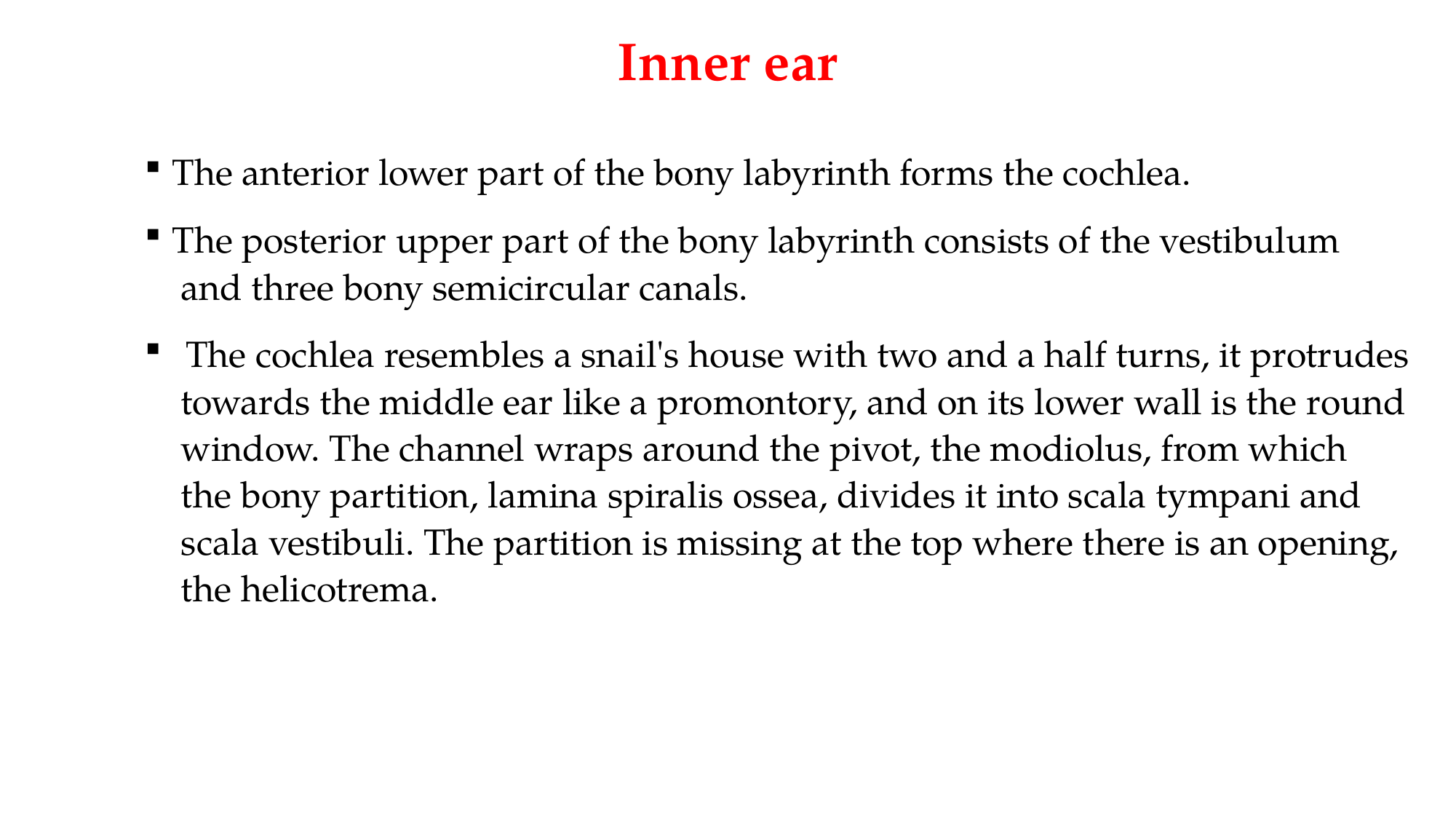

Inner ear
The anterior lower part of the bony labyrinth forms the cochlea.

The posterior upper part of the bony labyrinth consists of the vestibulum
    and three bony semicircular canals.

The cochlea resembles a snail's house with two and a half turns, it protrudes
    towards the middle ear like a promontory, and on its lower wall is the round
    window. The channel wraps around the pivot, the modiolus, from which
    the bony partition, lamina spiralis ossea, divides it into scala tympani and
    scala vestibuli. The partition is missing at the top where there is an opening,
    the helicotrema.